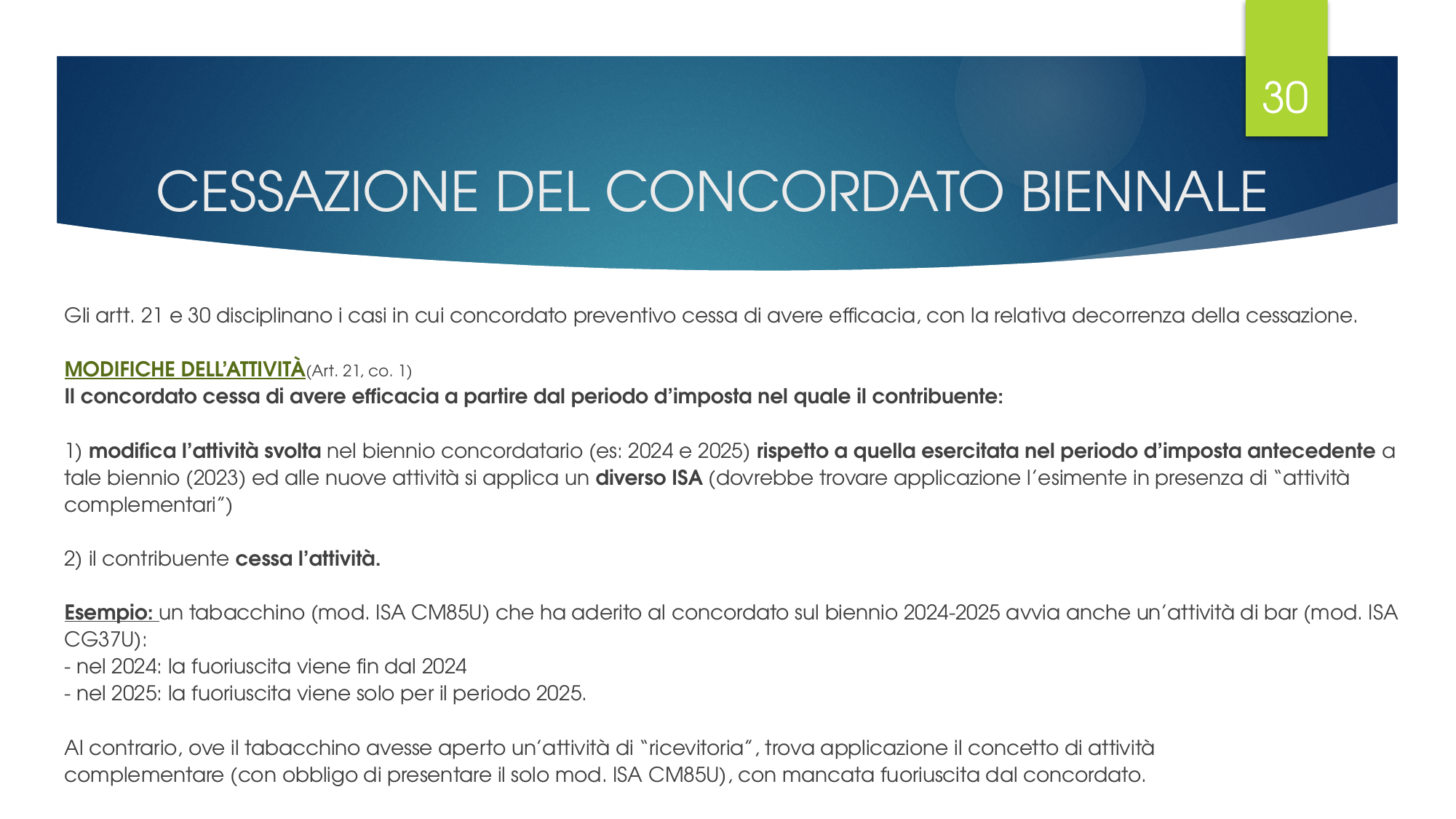

30
# CESSAZIONE DEL CONCORDATO BIENNALE
Gli artt. 21 e 30 disciplinano i casi in cui concordato preventivo cessa di avere efficacia, con la relativa decorrenza della cessazione.

MODIFICHE DELL’ATTIVITÀ(Art. 21, co. 1)
Il concordato cessa di avere efficacia a partire dal periodo d’imposta nel quale il contribuente:

1) modifica l’attività svolta nel biennio concordatario (es: 2024 e 2025) rispetto a quella esercitata nel periodo d’imposta antecedente a tale biennio (2023) ed alle nuove attività si applica un diverso ISA (dovrebbe trovare applicazione l’esimente in presenza di “attività complementari”)

2) il contribuente cessa l’attività.

Esempio: un tabacchino (mod. ISA CM85U) che ha aderito al concordato sul biennio 2024-2025 avvia anche un’attività di bar (mod. ISA CG37U):
- nel 2024: la fuoriuscita viene fin dal 2024
- nel 2025: la fuoriuscita viene solo per il periodo 2025.

Al contrario, ove il tabacchino avesse aperto un’attività di “ricevitoria”, trova applicazione il concetto di attività
complementare (con obbligo di presentare il solo mod. ISA CM85U), con mancata fuoriuscita dal concordato.